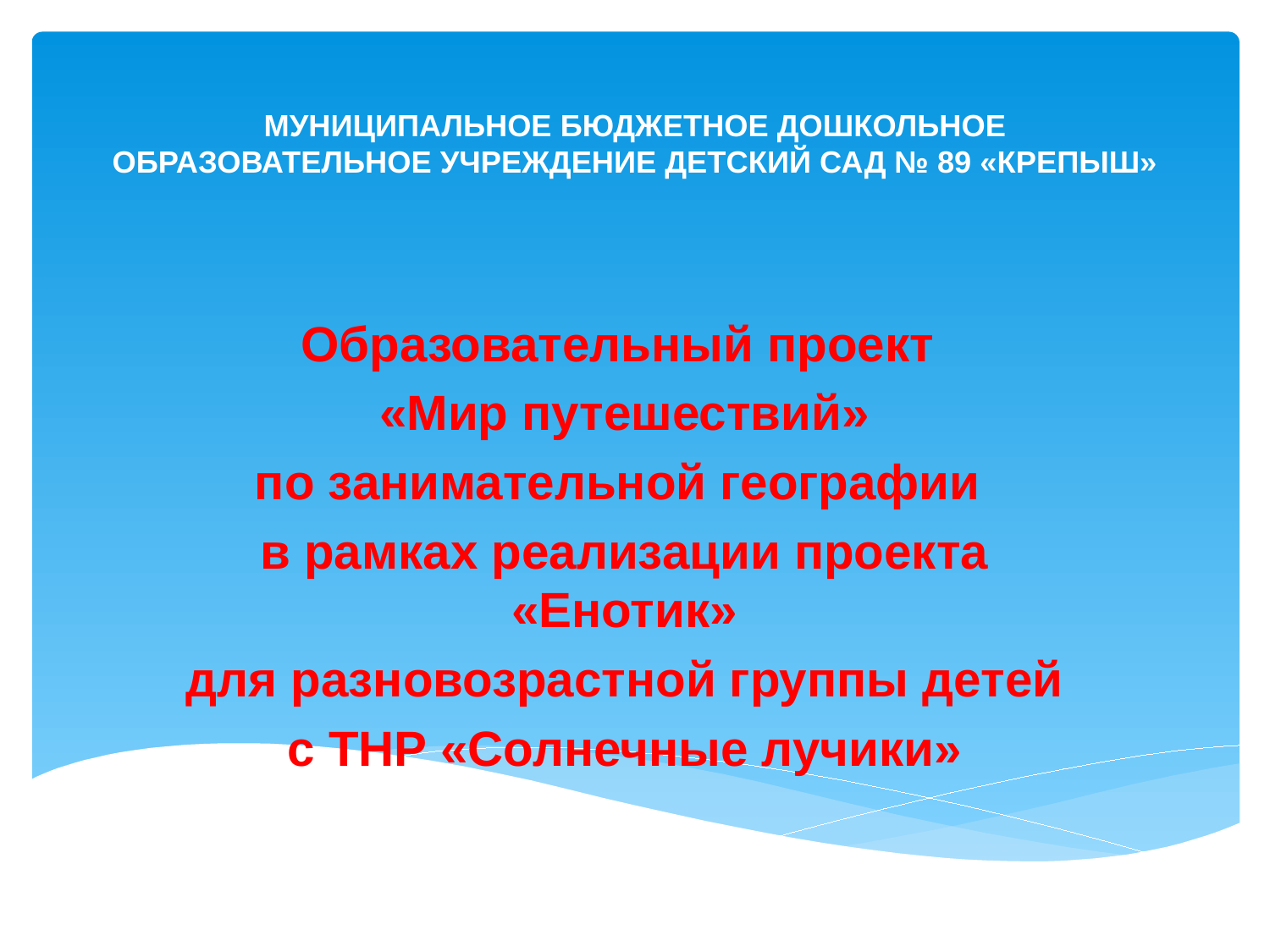

# МУНИЦИПАЛЬНОЕ БЮДЖЕТНОЕ ДОШКОЛЬНОЕ ОБРАЗОВАТЕЛЬНОЕ УЧРЕЖДЕНИЕ ДЕТСКИЙ САД № 89 «КРЕПЫШ»
Образовательный проект
«Мир путешествий»
по занимательной географии
в рамках реализации проекта «Енотик»
для разновозрастной группы детей
 с ТНР «Солнечные лучики»